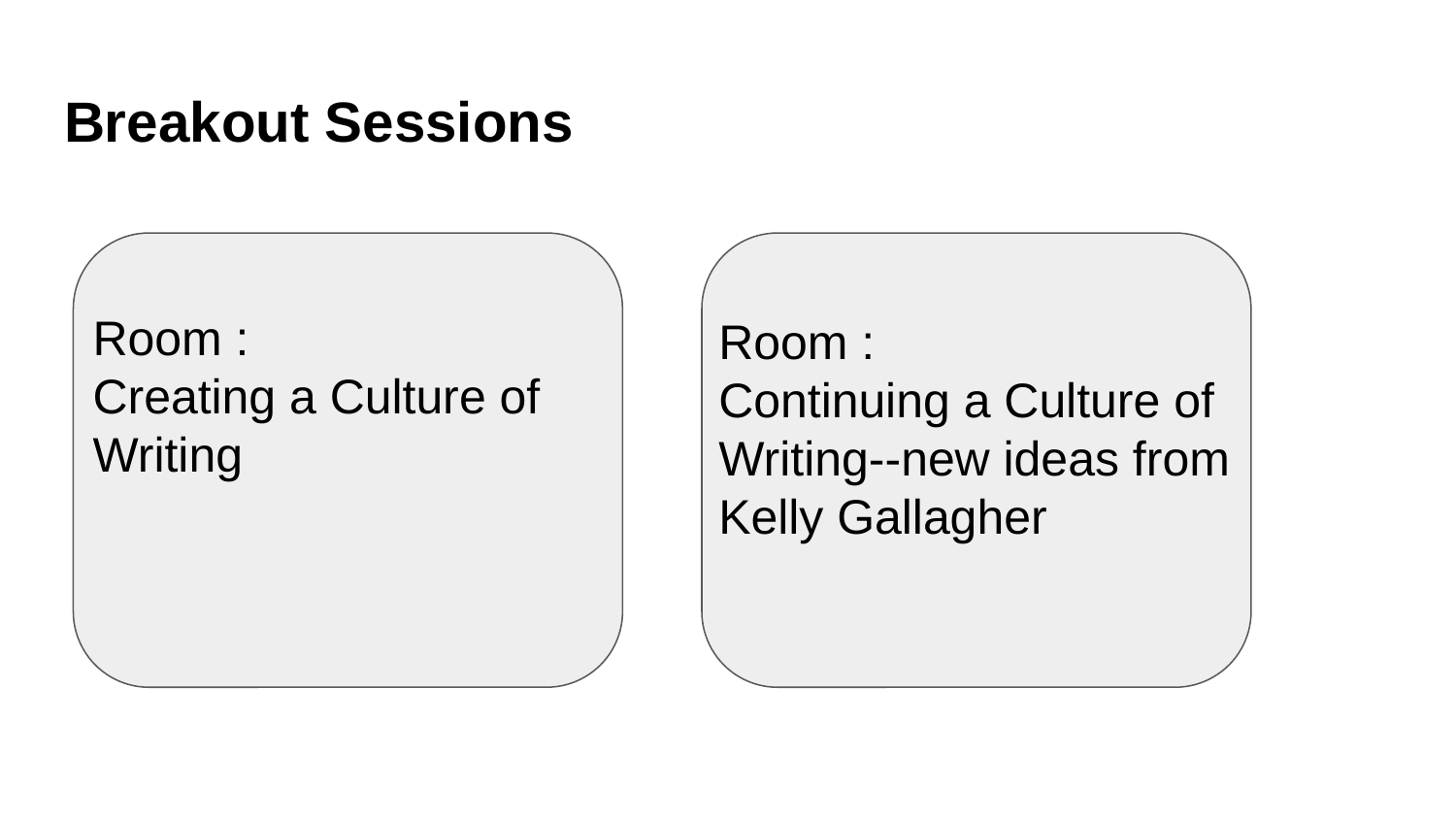

# Breakout Sessions

Room :
Creating a Culture of Writing
Room :
Continuing a Culture of Writing--new ideas from Kelly Gallagher